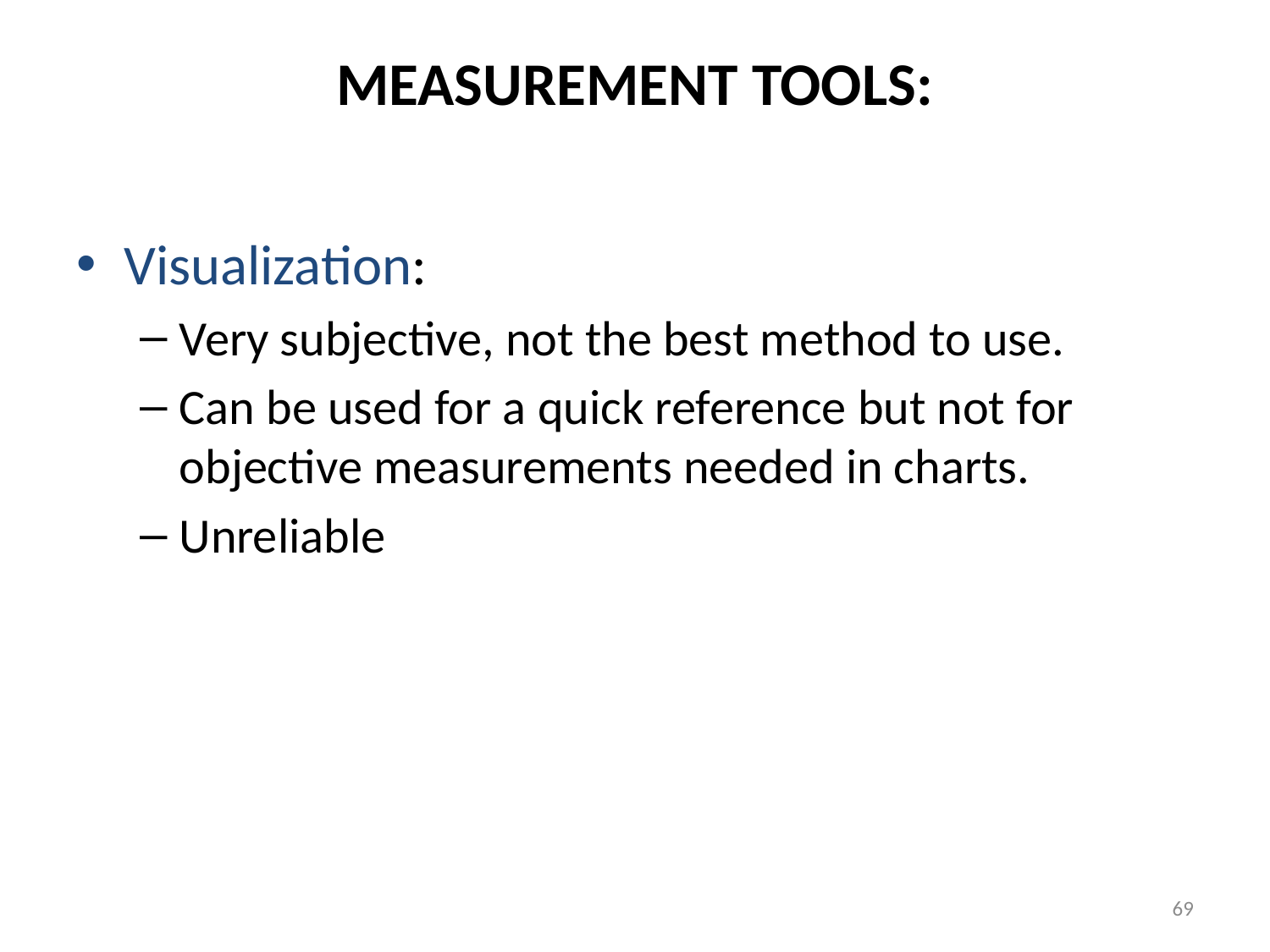

# MEASUREMENT TOOLS:
Visualization:
Very subjective, not the best method to use.
Can be used for a quick reference but not for objective measurements needed in charts.
Unreliable
69